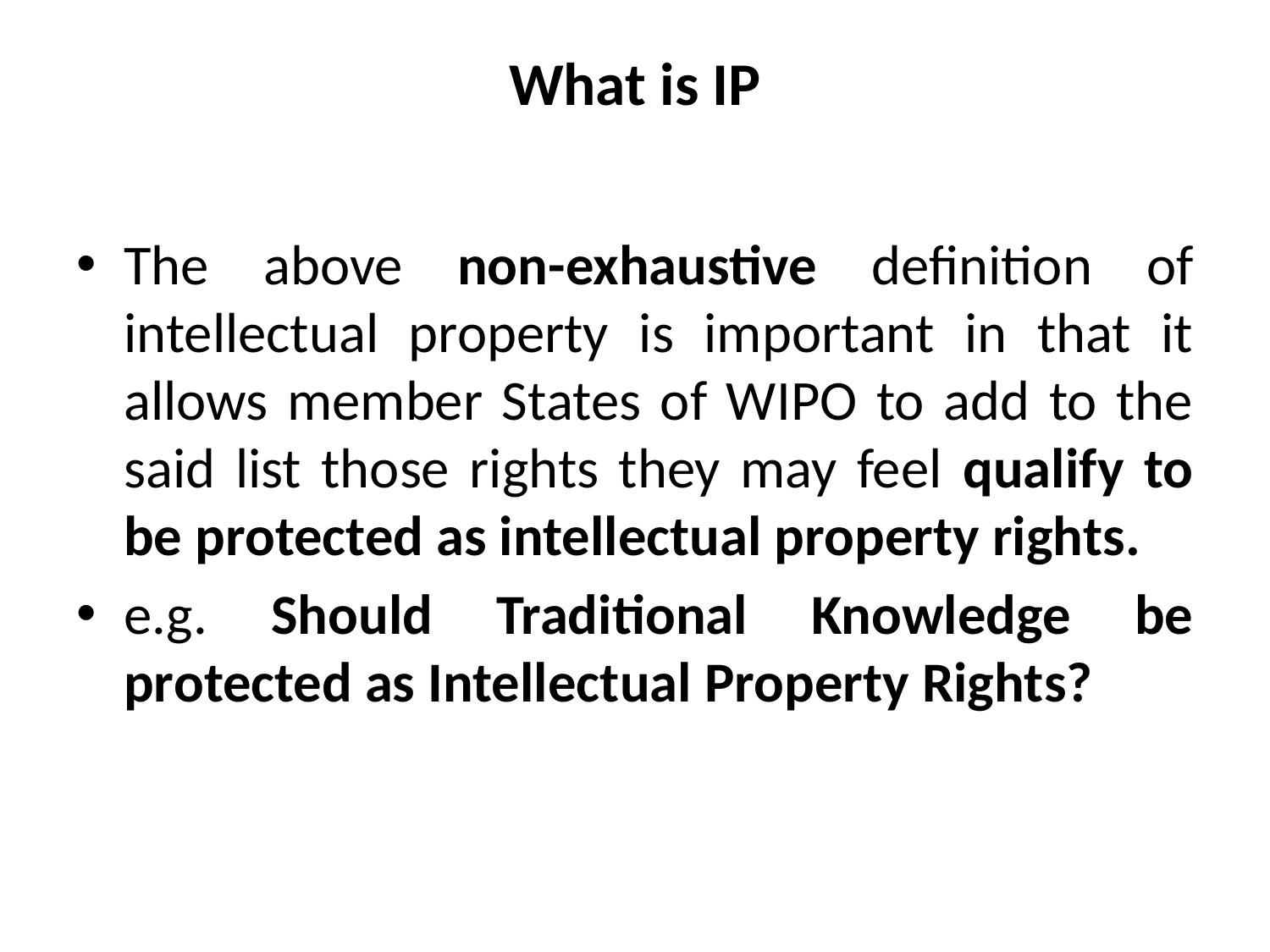

# What is IP
The above non-exhaustive definition of intellectual property is important in that it allows member States of WIPO to add to the said list those rights they may feel qualify to be protected as intellectual property rights.
e.g. Should Traditional Knowledge be protected as Intellectual Property Rights?